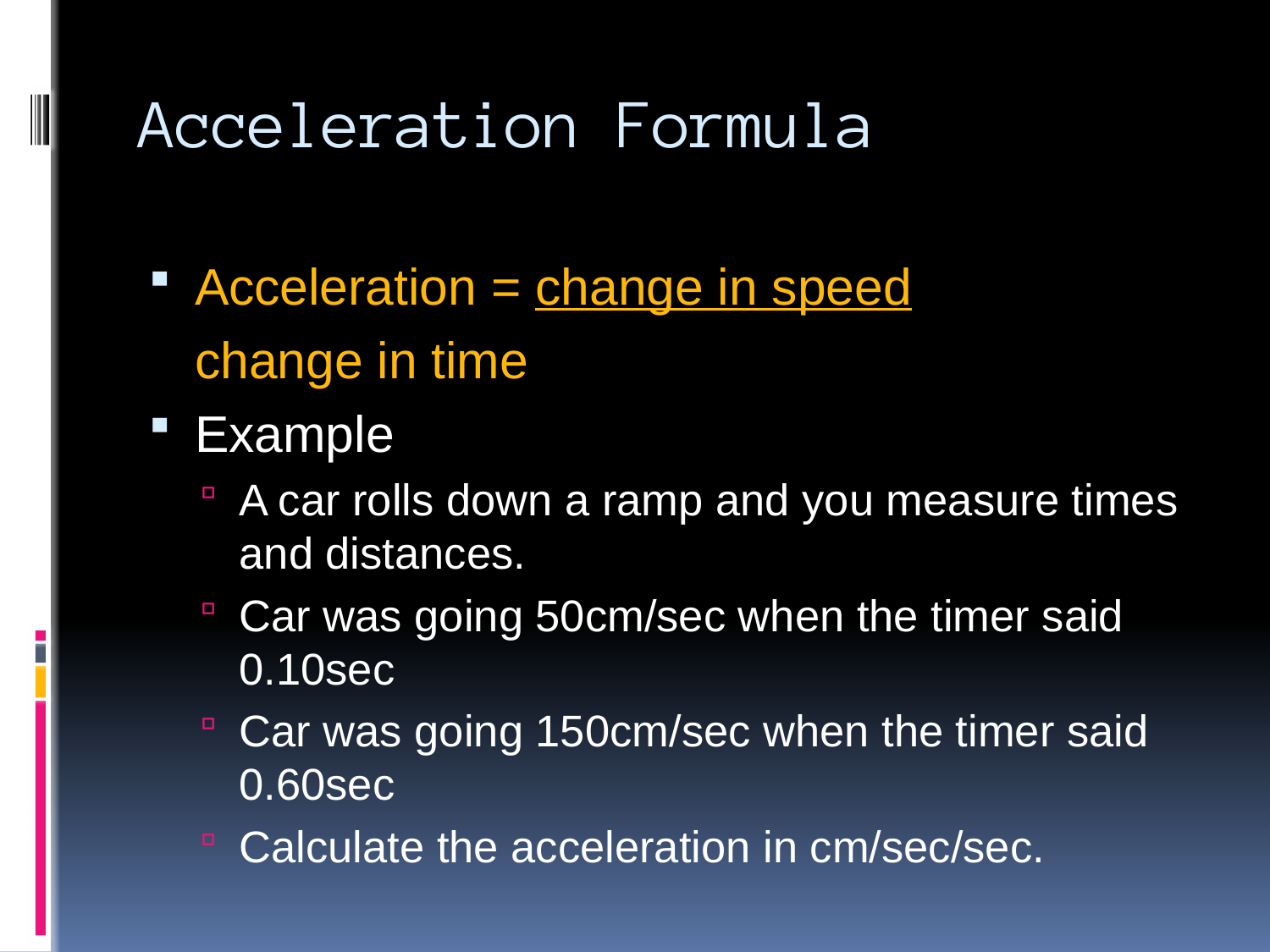

# Acceleration Formula
Acceleration = change in speed
				change in time
Example
A car rolls down a ramp and you measure times and distances.
Car was going 50cm/sec when the timer said 0.10sec
Car was going 150cm/sec when the timer said 0.60sec
Calculate the acceleration in cm/sec/sec.